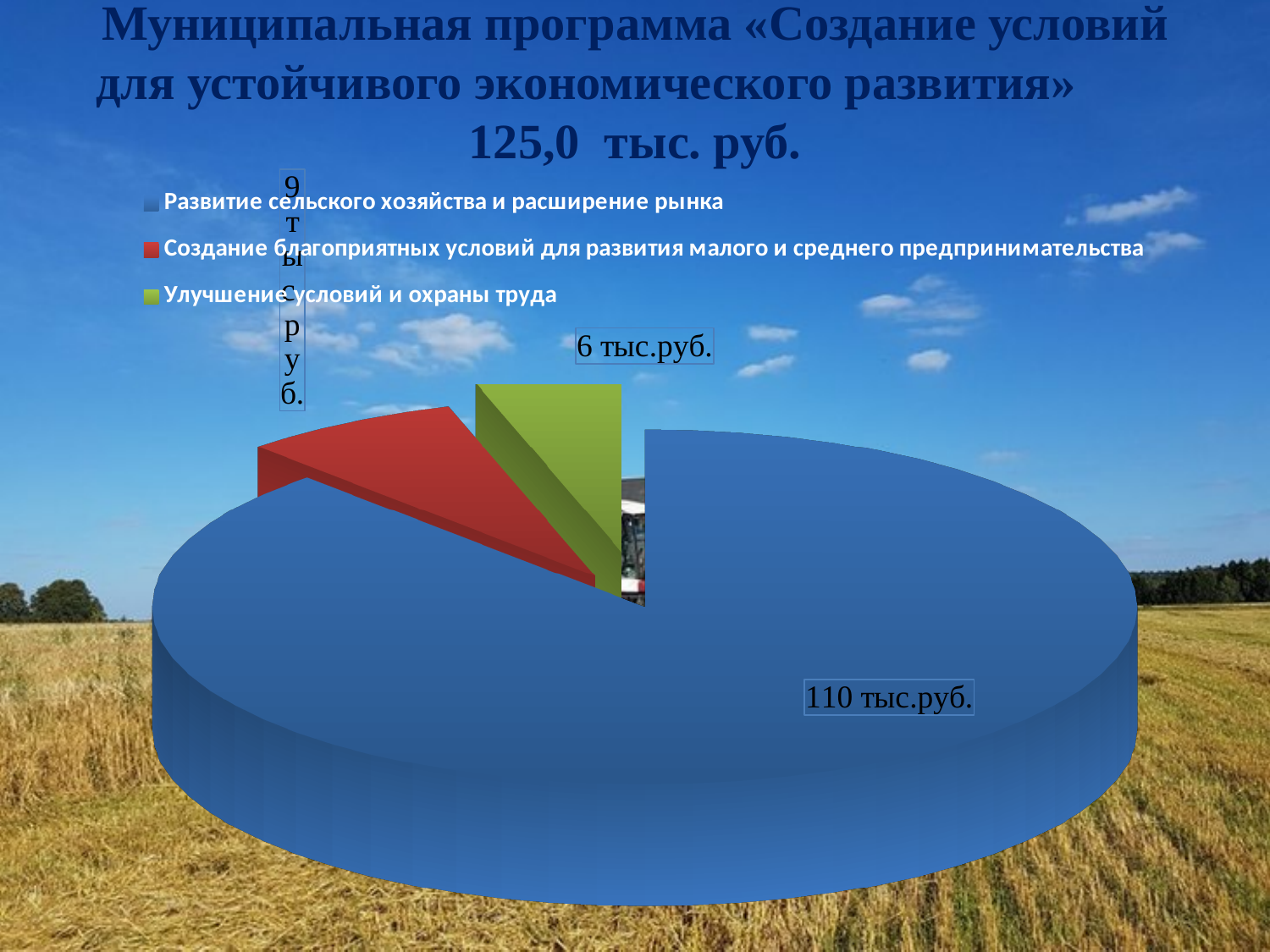

# Муниципальная программа «Создание условий для устойчивого экономического развития» 125,0  тыс. руб.

[unsupported chart]